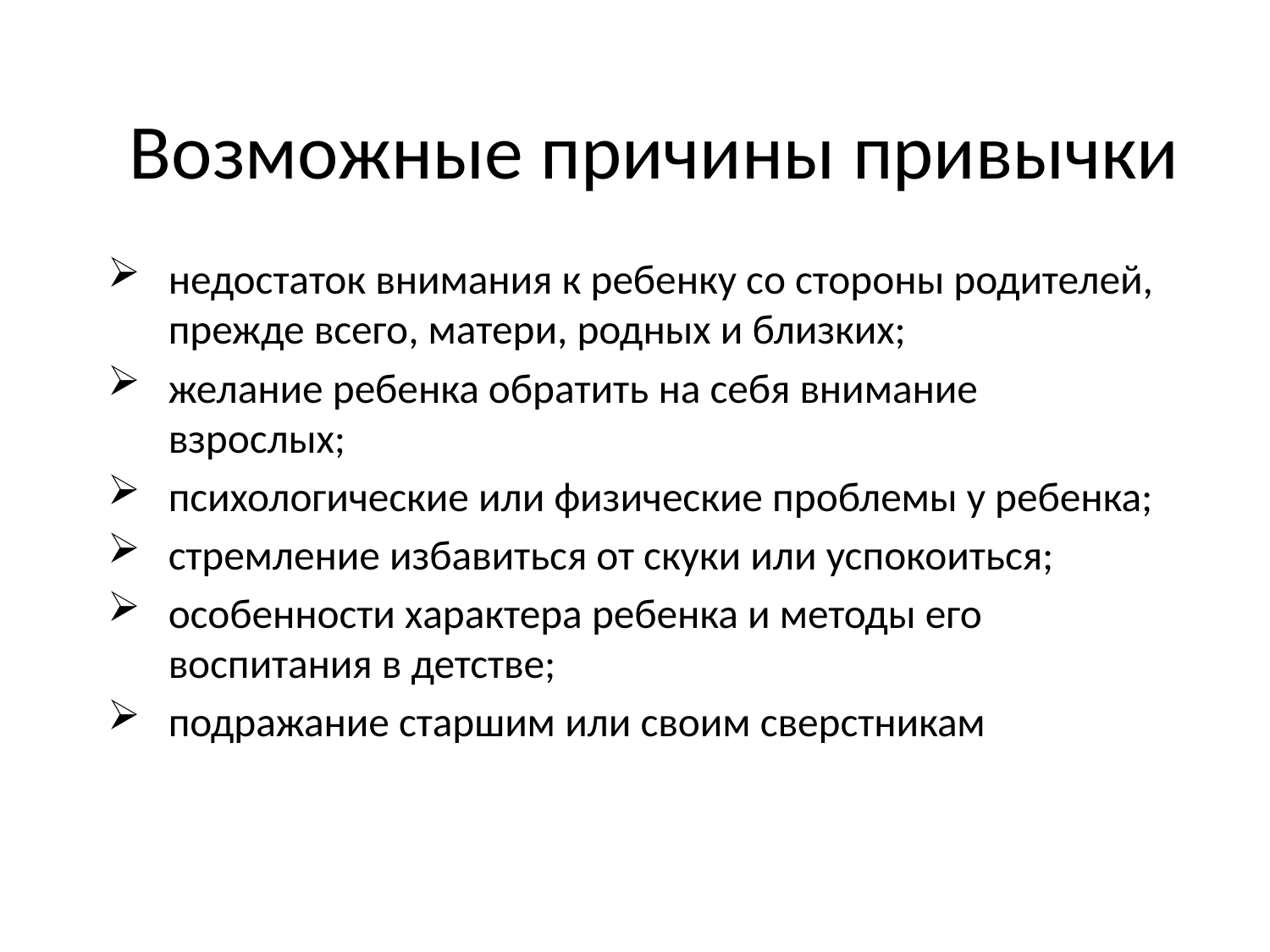

# Возможные причины привычки
недостаток внимания к ребенку со стороны родителей, прежде всего, матери, родных и близких;
желание ребенка обратить на себя внимание взрослых;
психологические или физические проблемы у ребенка;
стремление избавиться от скуки или успокоиться;
особенности характера ребенка и методы его воспитания в детстве;
подражание старшим или своим сверстникам